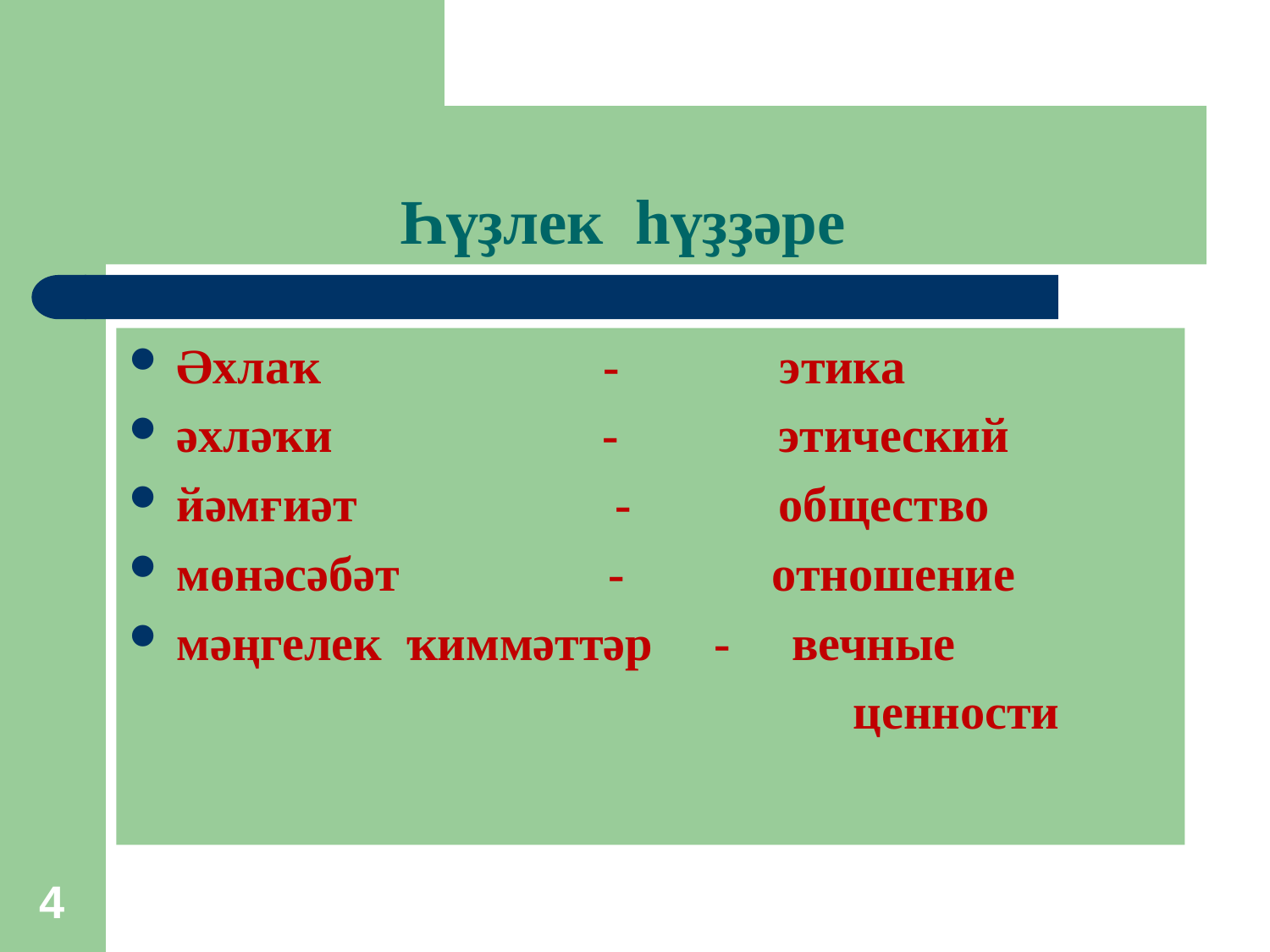

# Һүҙлек  һүҙҙәре
Әхлаҡ                       -             этика
әхләҡи                      -             этический
йәмғиәт                     -            общество
мөнәсәбәт                 -            отношение
мәңгелек  ҡиммәттәр     -     вечные
                                                           ценности

4